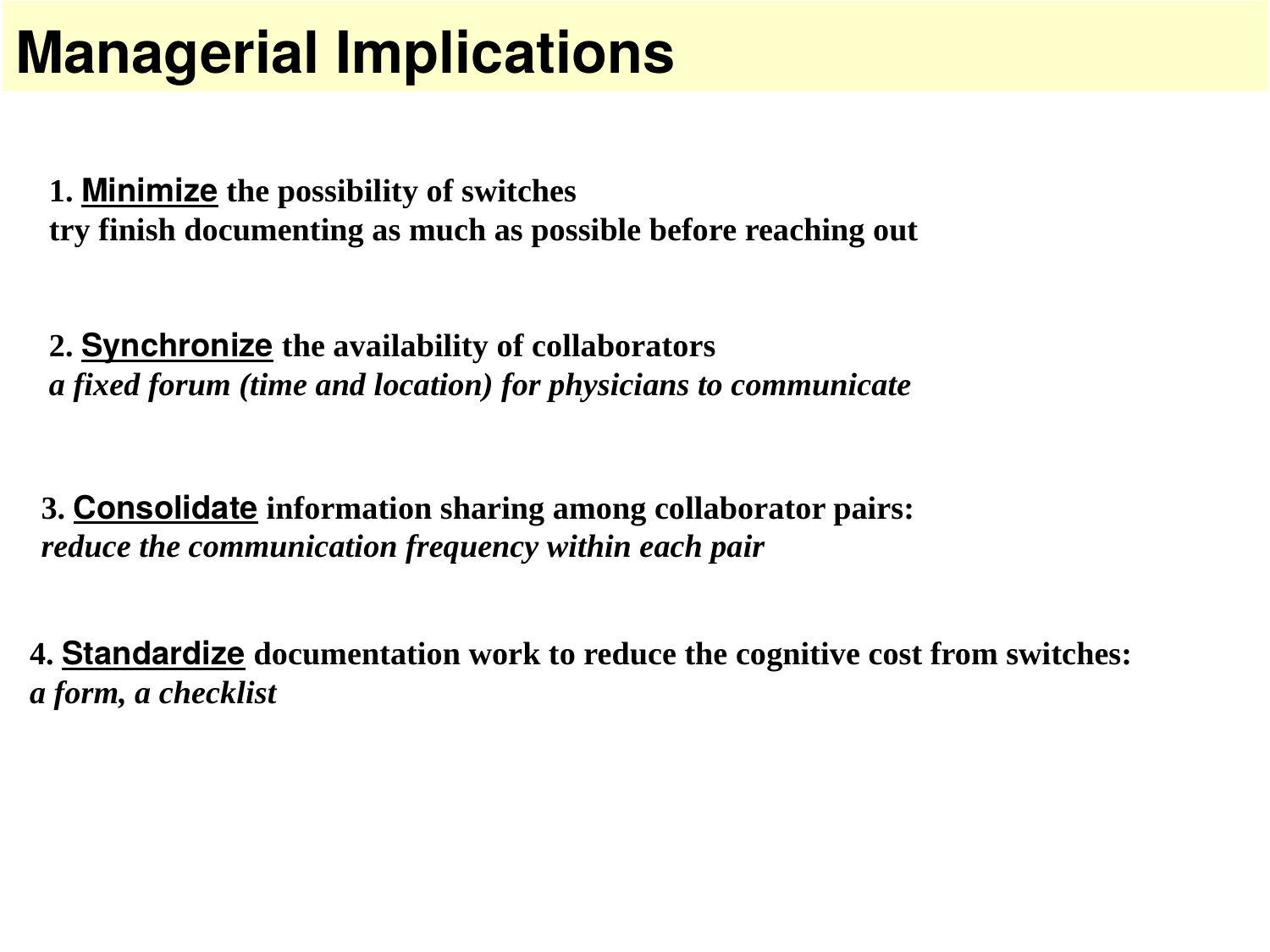

Managerial Implications
1. Minimize the possibility of switches
try finish documenting as much as possible before reaching out
2. Synchronize the availability of collaborators
a fixed forum (time and location) for physicians to communicate
3. Consolidate information sharing among collaborator pairs:
reduce the communication frequency within each pair
4. Standardize documentation work to reduce the cognitive cost from switches:
a form, a checklist